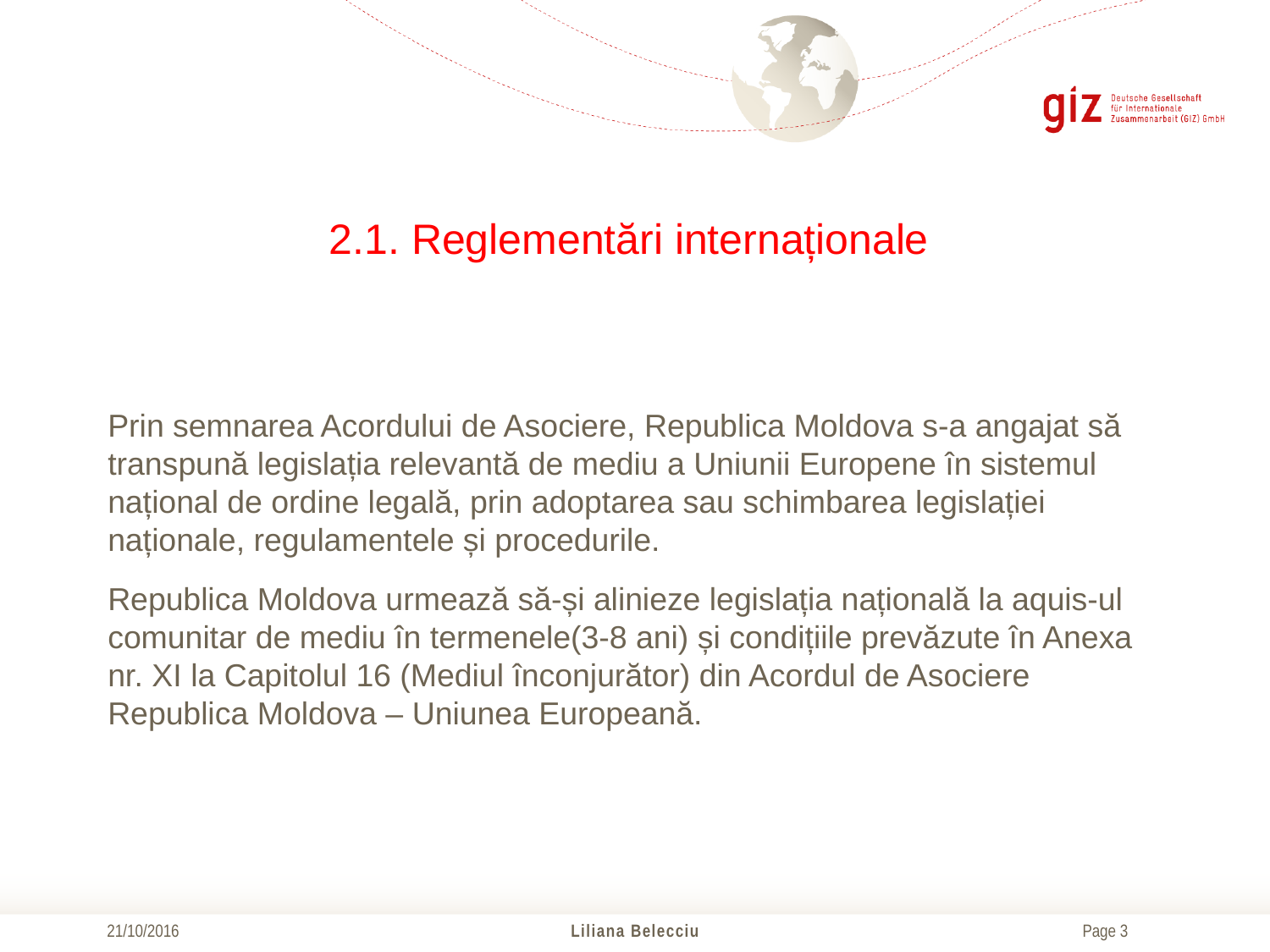

# 2.1. Reglementări internaționale

Prin semnarea Acordului de Asociere, Republica Moldova s-a angajat să transpună legislația relevantă de mediu a Uniunii Europene în sistemul național de ordine legală, prin adoptarea sau schimbarea legislației naționale, regulamentele și procedurile.
Republica Moldova urmează să-și alinieze legislația națională la aquis-ul comunitar de mediu în termenele(3-8 ani) și condițiile prevăzute în Anexa nr. XI la Capitolul 16 (Mediul înconjurător) din Acordul de Asociere Republica Moldova – Uniunea Europeană.

21/10/2016
Liliana Belecciu